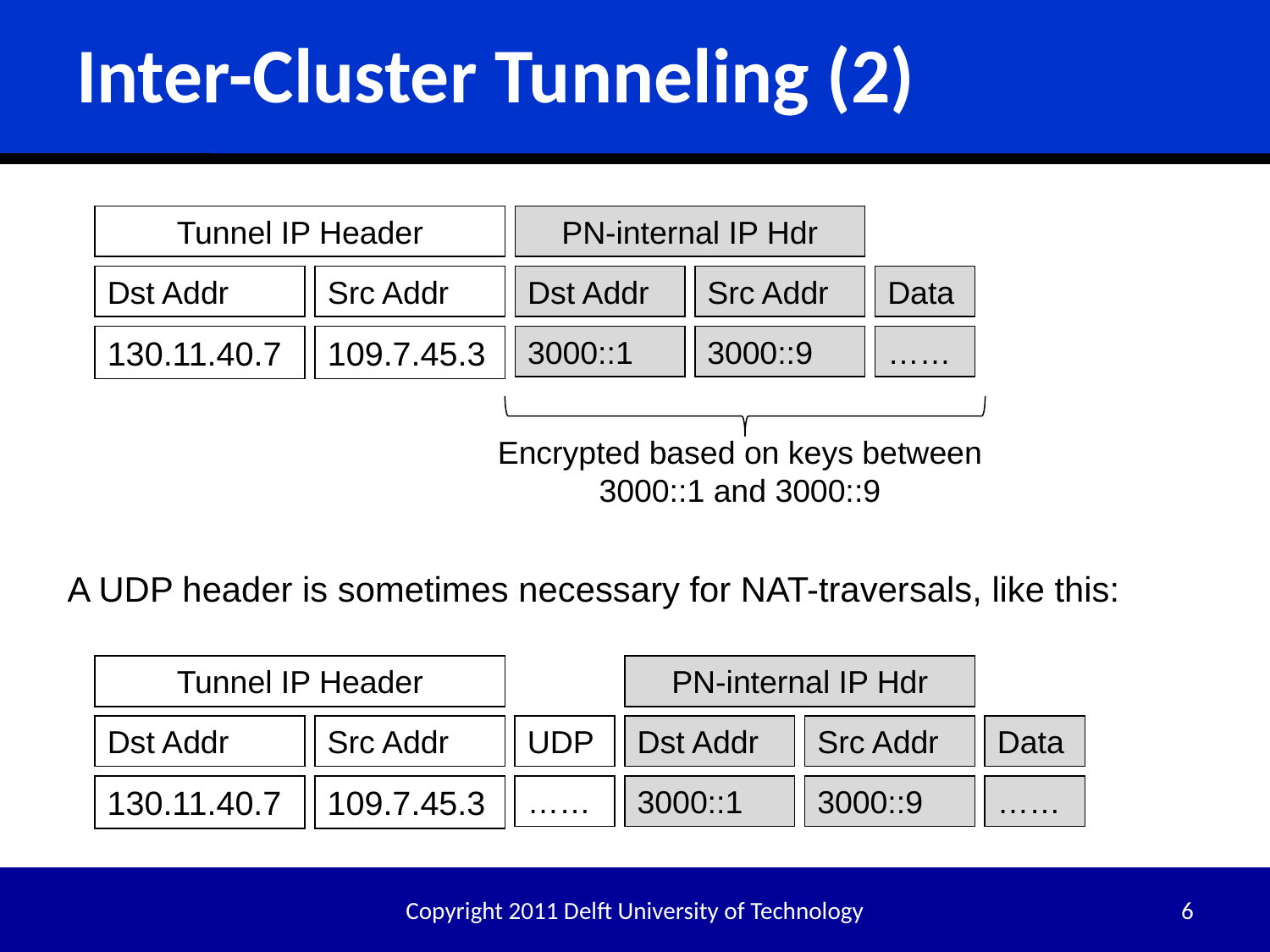

# Inter-Cluster Tunneling (2)

Tunnel IP Header
PN-internal IP Hdr
Dst Addr
Src Addr
Dst Addr
Src Addr
Data
130.11.40.7
109.7.45.3
3000::1
3000::9
……
Encrypted based on keys between 3000::1 and 3000::9
A UDP header is sometimes necessary for NAT-traversals, like this:
Tunnel IP Header
PN-internal IP Hdr
Dst Addr
Src Addr
UDP
Dst Addr
Src Addr
Data
……
130.11.40.7
109.7.45.3
3000::1
3000::9
……
Copyright 2011 Delft University of Technology
6